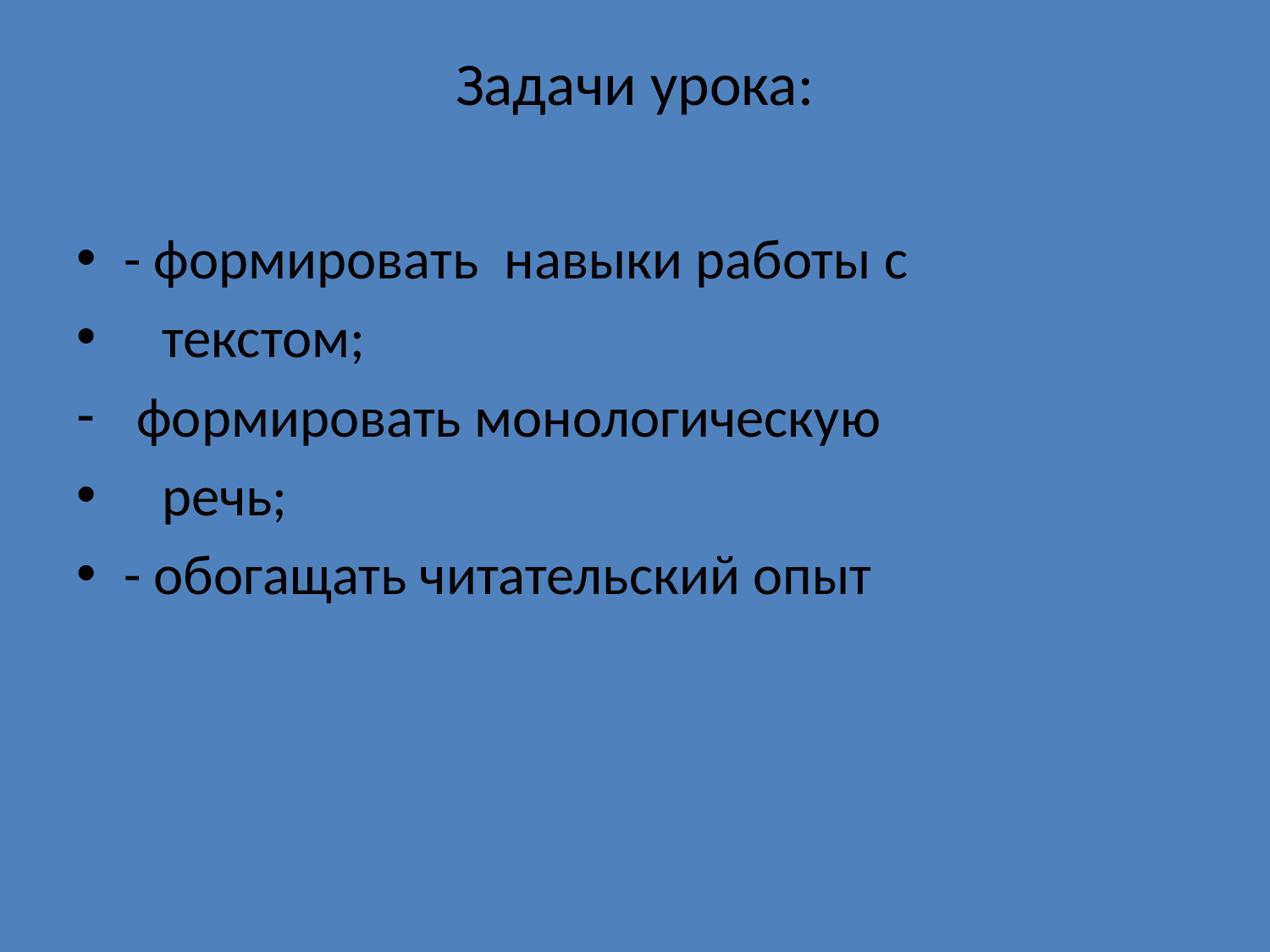

# Задачи урока:
- формировать  навыки работы с
   текстом;
 формировать монологическую
   речь;
- обогащать читательский опыт